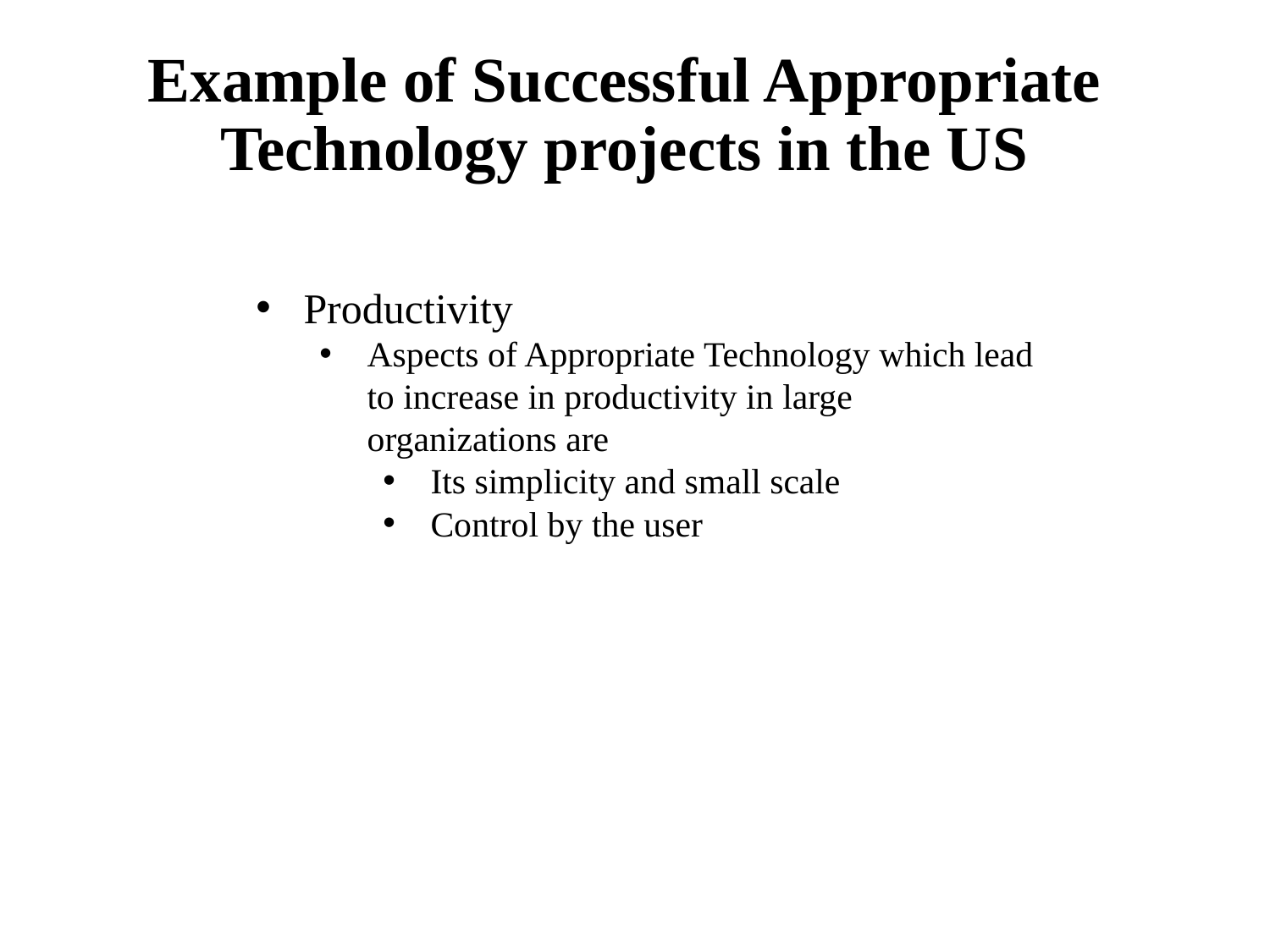

# Example of Successful Appropriate Technology projects in the US
Productivity
Aspects of Appropriate Technology which lead to increase in productivity in large organizations are
Its simplicity and small scale
Control by the user